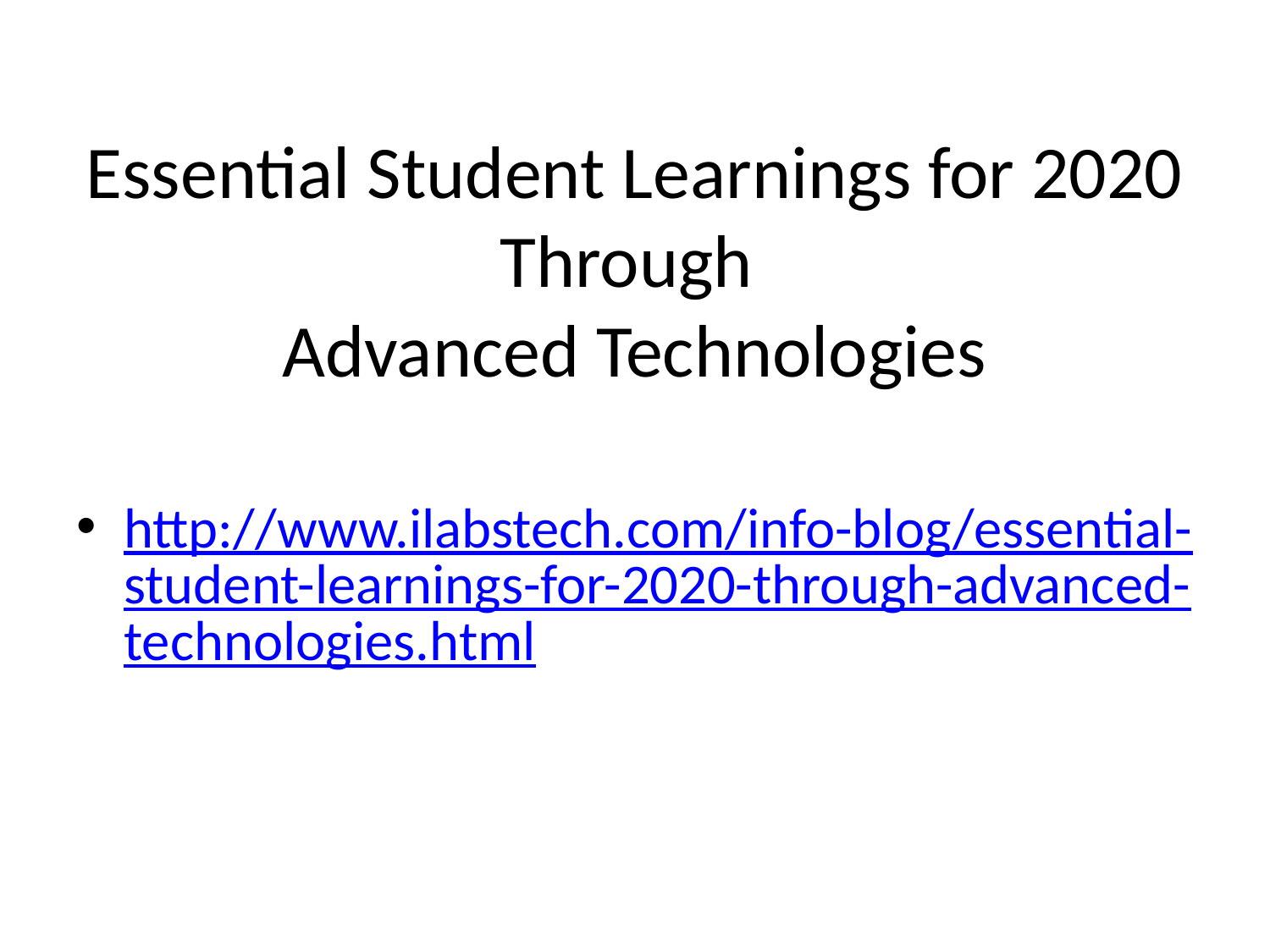

# Essential Student Learnings for 2020 Through Advanced Technologies
http://www.ilabstech.com/info-blog/essential-student-learnings-for-2020-through-advanced-technologies.html